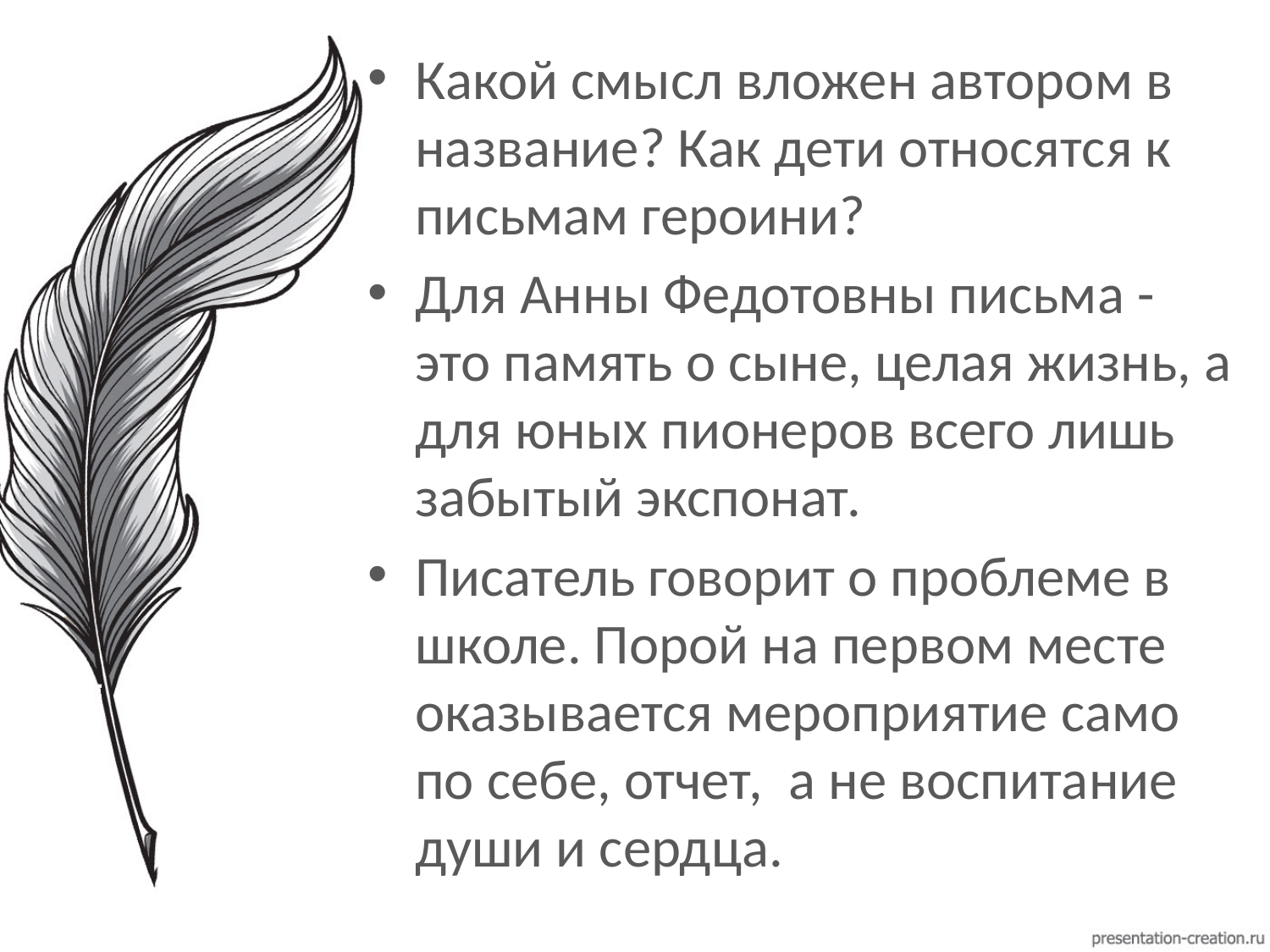

Какой смысл вложен автором в название? Как дети относятся к письмам героини?
Для Анны Федотовны письма -  это память о сыне, целая жизнь, а для юных пионеров всего лишь забытый экспонат.
Писатель говорит о проблеме в школе. Порой на первом месте оказывается мероприятие само по себе, отчет,  а не воспитание души и сердца.